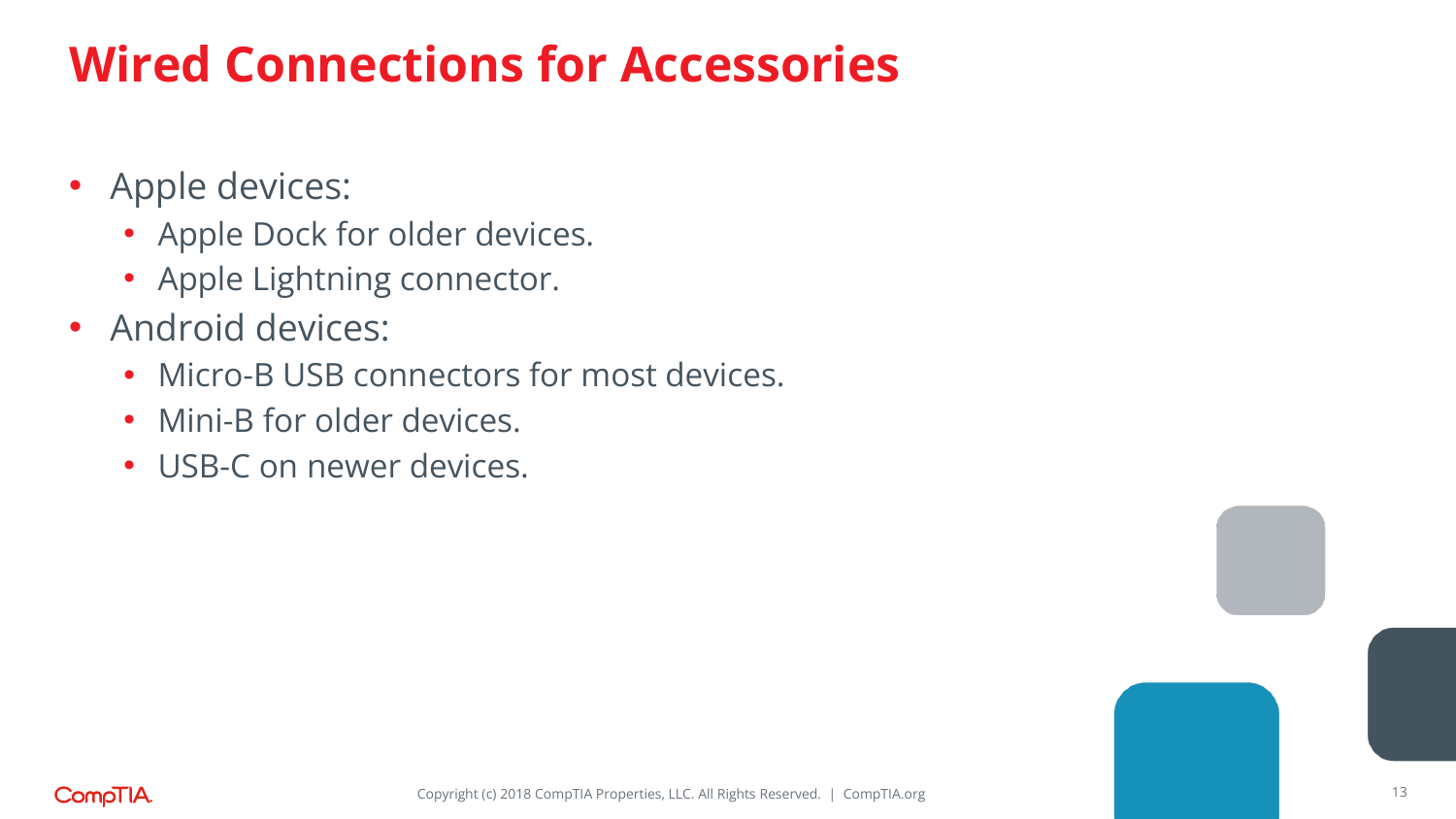

# Wired Connections for Accessories
Apple devices:
Apple Dock for older devices.
Apple Lightning connector.
Android devices:
Micro-B USB connectors for most devices.
Mini-B for older devices.
USB-C on newer devices.
13